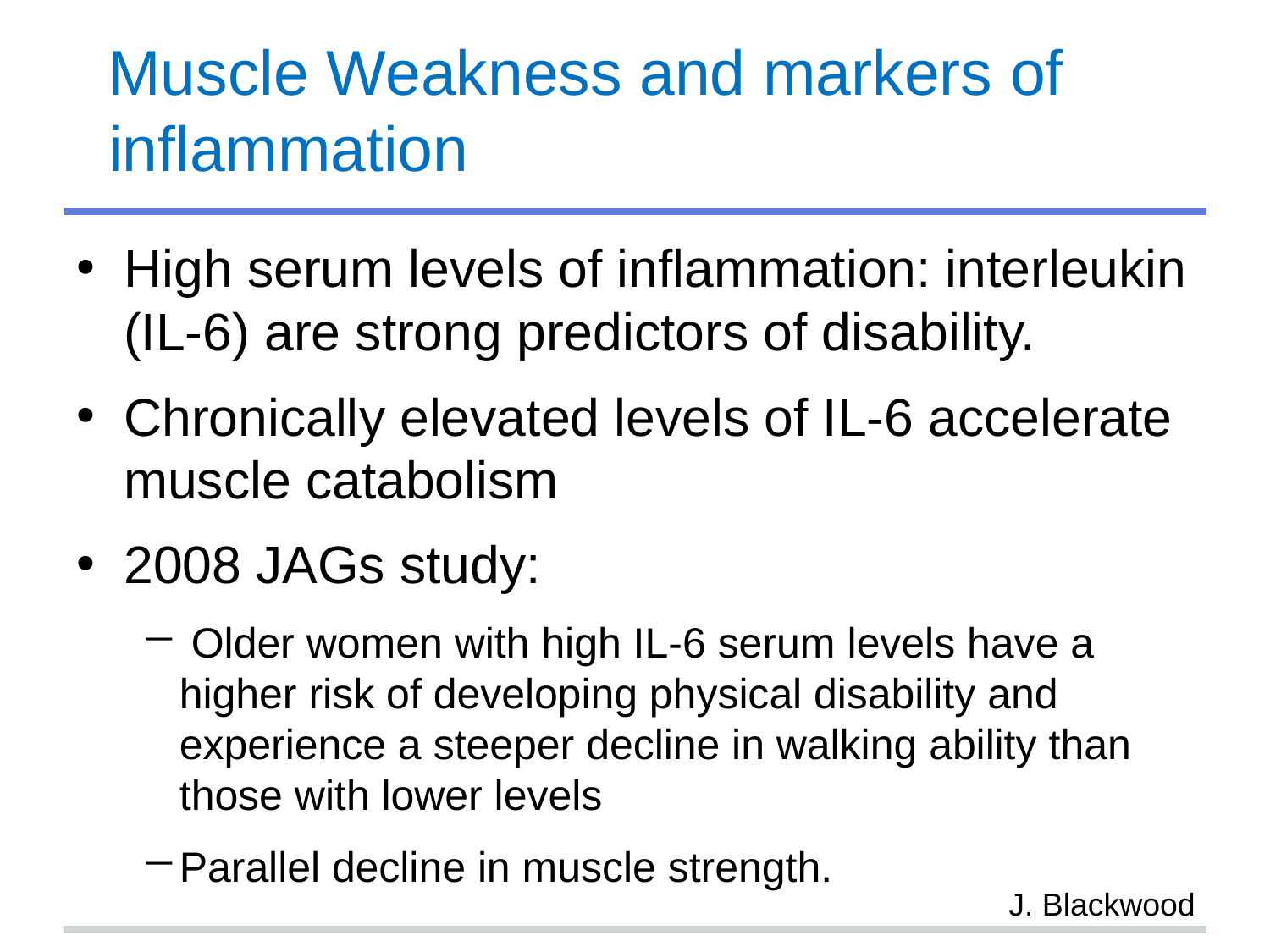

# Muscle Weakness and markers of inflammation
High serum levels of inflammation: interleukin (IL-6) are strong predictors of disability.
Chronically elevated levels of IL-6 accelerate muscle catabolism
2008 JAGs study:
 Older women with high IL-6 serum levels have a higher risk of developing physical disability and experience a steeper decline in walking ability than those with lower levels
Parallel decline in muscle strength.
J. Blackwood